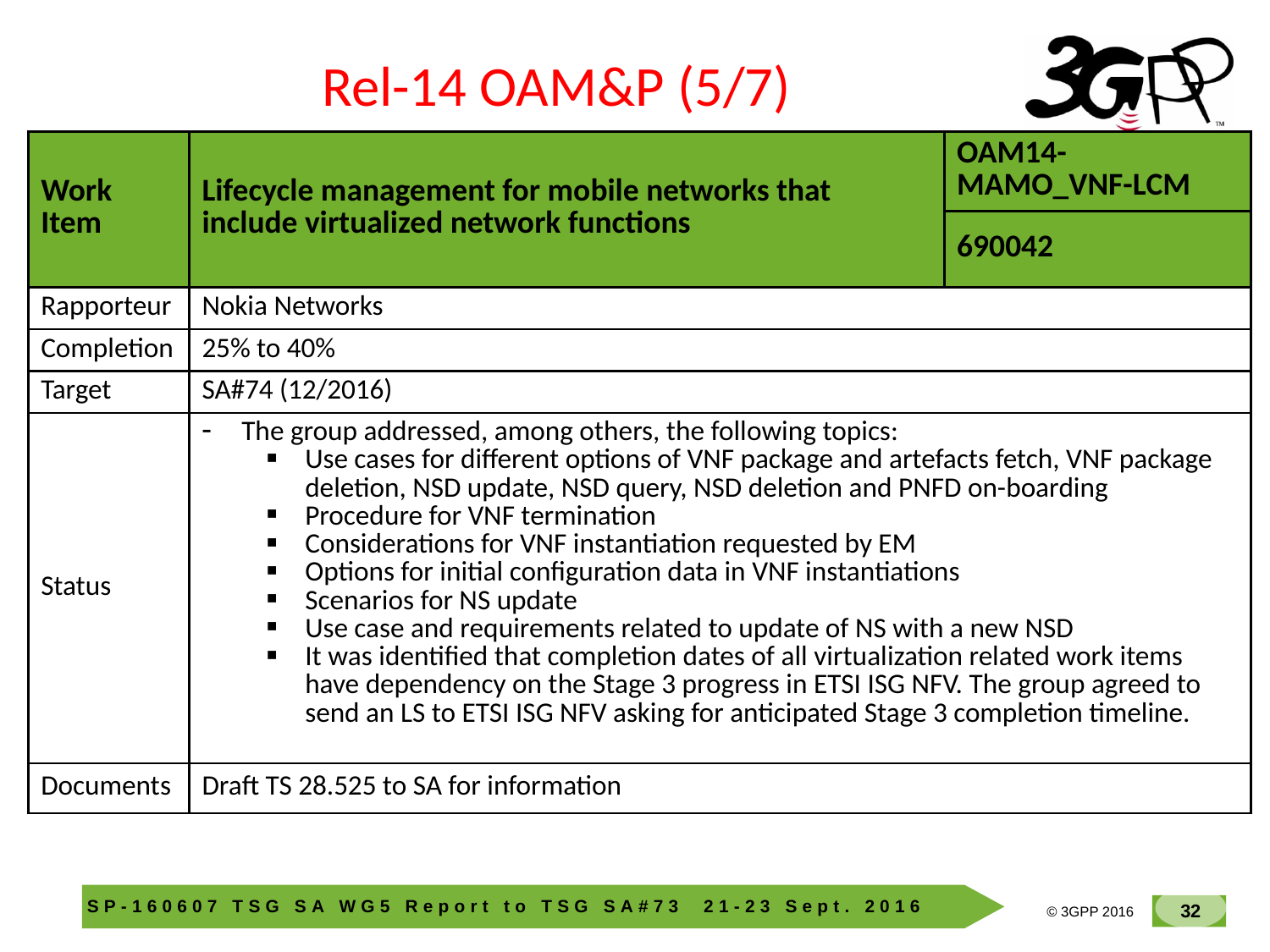

Rel-14 OAM&P (5/7)
| Work Item | Lifecycle management for mobile networks that include virtualized network functions | OAM14-MAMO\_VNF-LCM |
| --- | --- | --- |
|  |  | 690042 |
| Rapporteur | Nokia Networks |  |
| Completion | 25% to 40% |  |
| Target | SA#74 (12/2016) |  |
| Status | The group addressed, among others, the following topics: Use cases for different options of VNF package and artefacts fetch, VNF package deletion, NSD update, NSD query, NSD deletion and PNFD on-boarding Procedure for VNF termination Considerations for VNF instantiation requested by EM Options for initial configuration data in VNF instantiations Scenarios for NS update Use case and requirements related to update of NS with a new NSD It was identified that completion dates of all virtualization related work items have dependency on the Stage 3 progress in ETSI ISG NFV. The group agreed to send an LS to ETSI ISG NFV asking for anticipated Stage 3 completion timeline. |  |
| Documents | Draft TS 28.525 to SA for information |  |